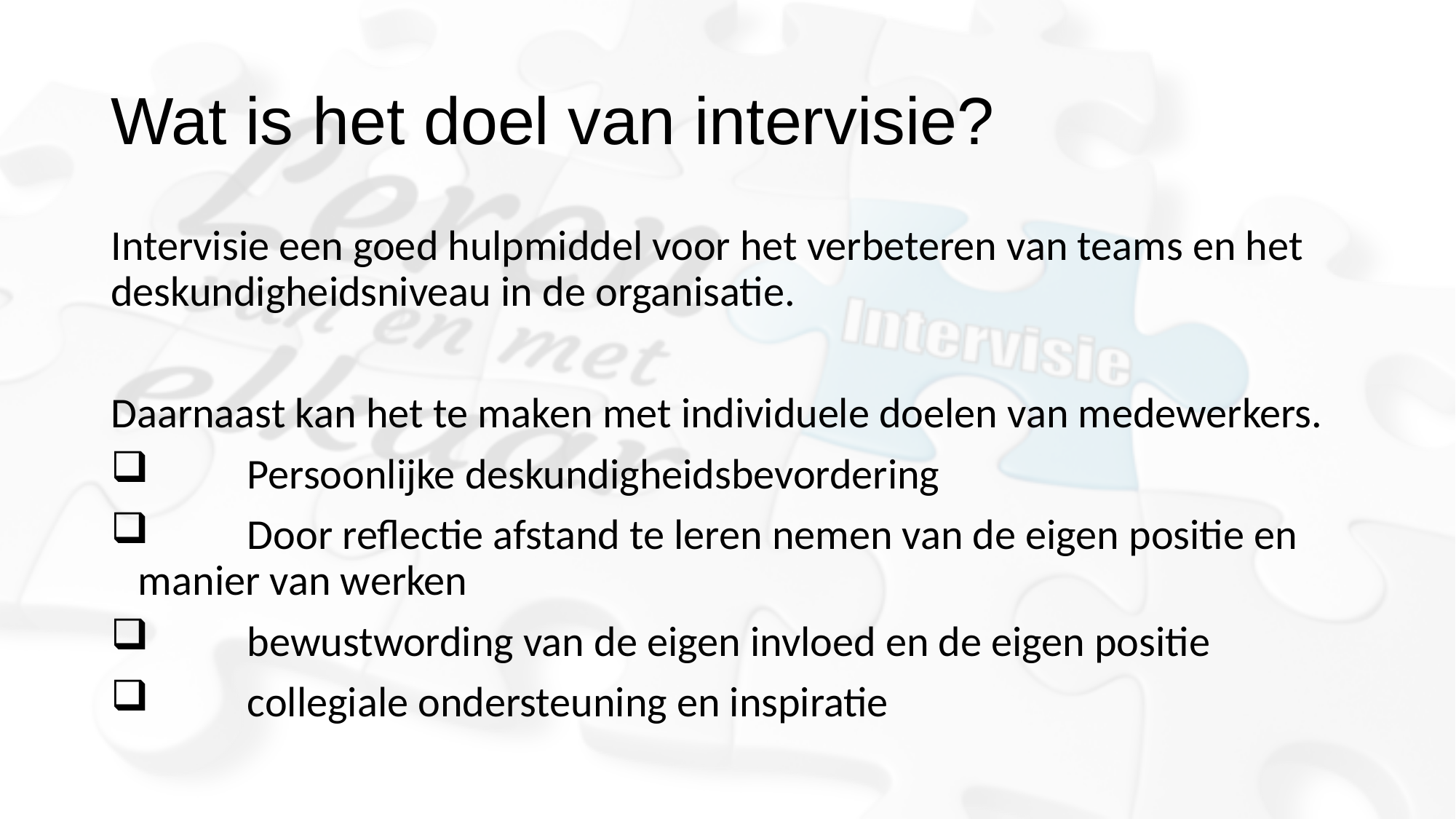

# Wat is het doel van intervisie?
Intervisie een goed hulpmiddel voor het verbeteren van teams en het deskundigheidsniveau in de organisatie.

Daarnaast kan het te maken met individuele doelen van medewerkers.
	Persoonlijke deskundigheidsbevordering
	Door reflectie afstand te leren nemen van de eigen positie en 	manier van werken
	bewustwording van de eigen invloed en de eigen positie
	collegiale ondersteuning en inspiratie